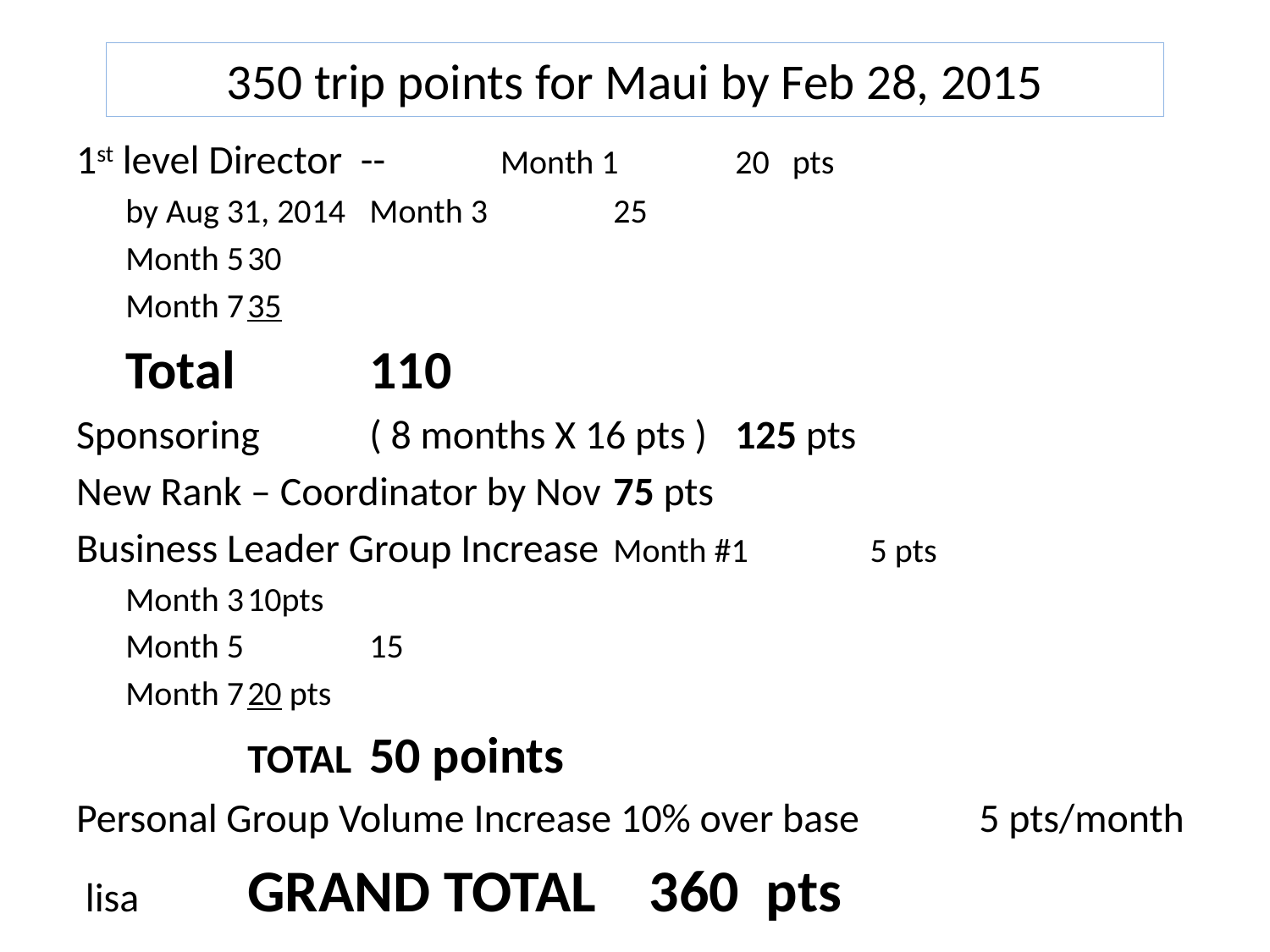

# 350 trip points for Maui by Feb 28, 2015
1st level Director  --   	 Month 1				20   pts
	by Aug 31, 2014	Month 3				25
				Month 5				30
				Month 7				35
				Total	        			110
Sponsoring	( 8 months X 16 pts )			125 pts
New Rank – Coordinator by Nov				75 pts
Business Leader Group Increase 	Month #1                5 pts
						Month 3		10pts
						Month 5 		15
						Month 7		20 pts
				 		TOTAL		50 points
Personal Group Volume Increase 10% over base	5 pts/month
 lisa				GRAND TOTAL    360  pts